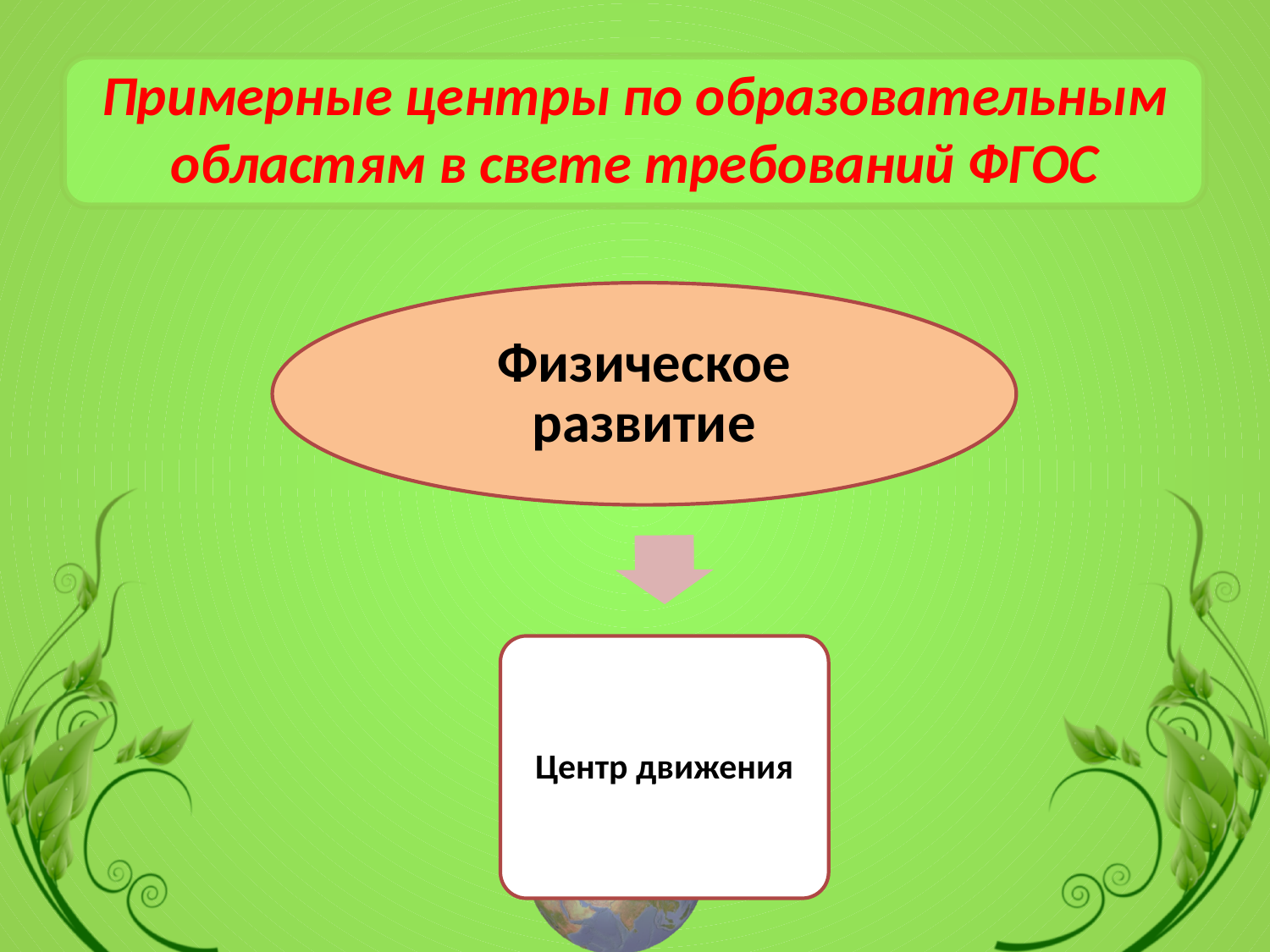

# Примерные центры по образовательным областям в свете требований ФГОС

Физическое развитие

Центр движения